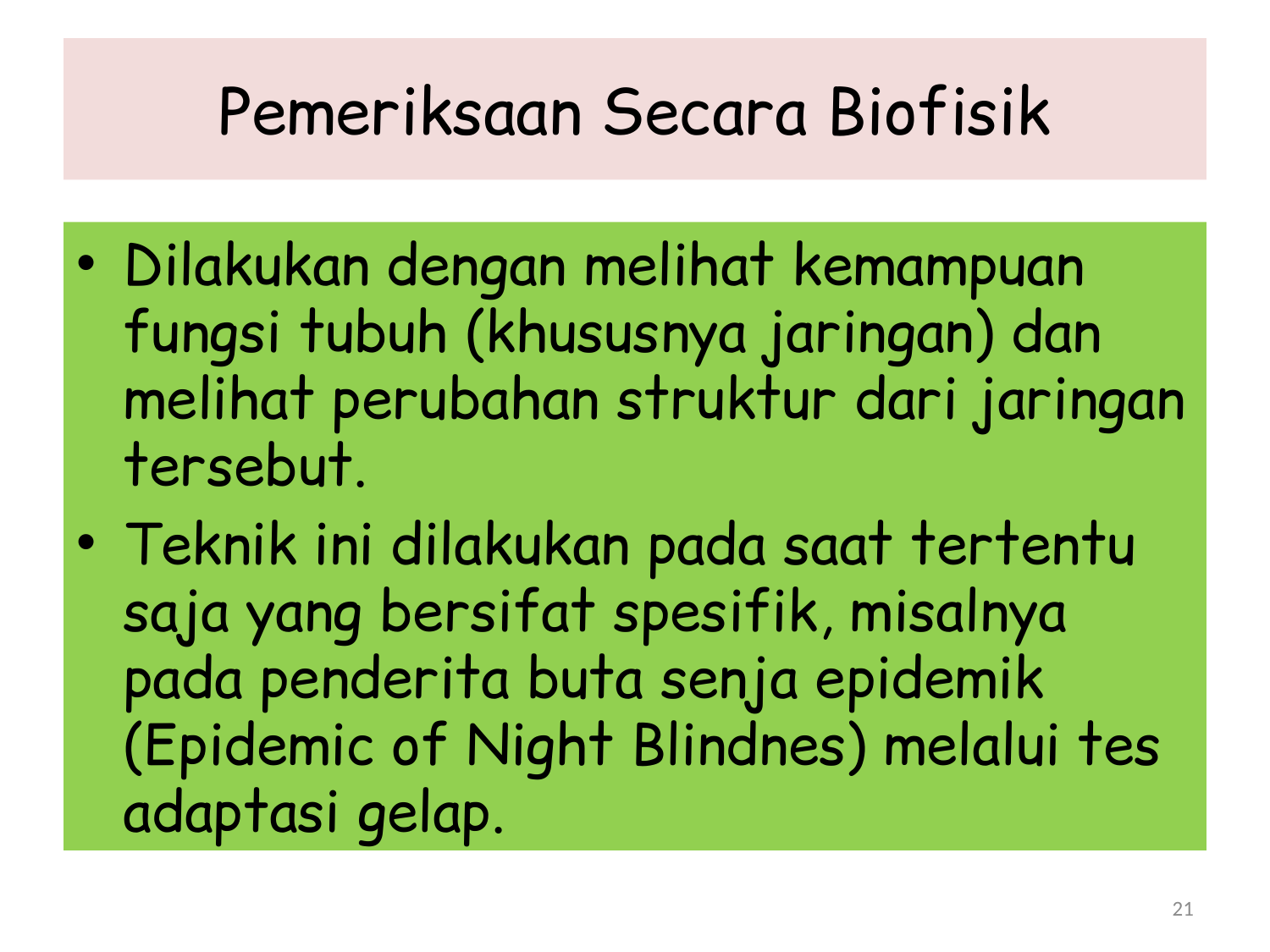

# Pemeriksaan Secara Biofisik
Dilakukan dengan melihat kemampuan fungsi tubuh (khususnya jaringan) dan melihat perubahan struktur dari jaringan tersebut.
Teknik ini dilakukan pada saat tertentu saja yang bersifat spesifik, misalnya pada penderita buta senja epidemik (Epidemic of Night Blindnes) melalui tes adaptasi gelap.

21